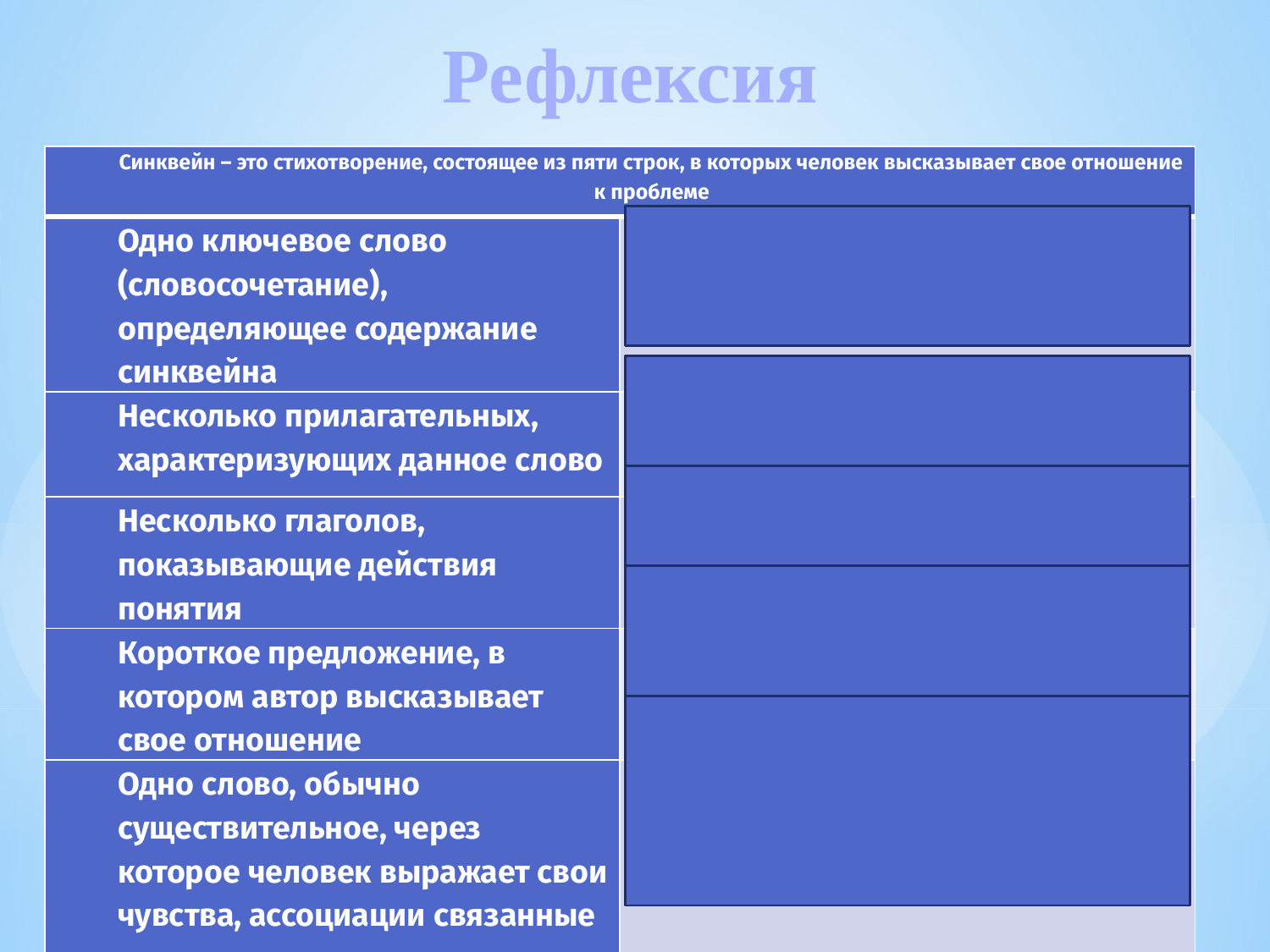

Рефлексия
| Синквейн – это стихотворение, состоящее из пяти строк, в которых человек высказывает свое отношение к проблеме |  |
| --- | --- |
| Одно ключевое слово (словосочетание), определяющее содержание синквейна | Степень окисления |
| Несколько прилагательных, характеризующих данное слово | Положительная, отрицательная |
| Несколько глаголов, показывающие действия понятия | Таит секреты, объединяет, помогает |
| Короткое предложение, в котором автор высказывает свое отношение | Важная характеристика состояния атома в молекуле |
| Одно слово, обычно существительное, через которое человек выражает свои чувства, ассоциации связанные с данным понятием | Формула |